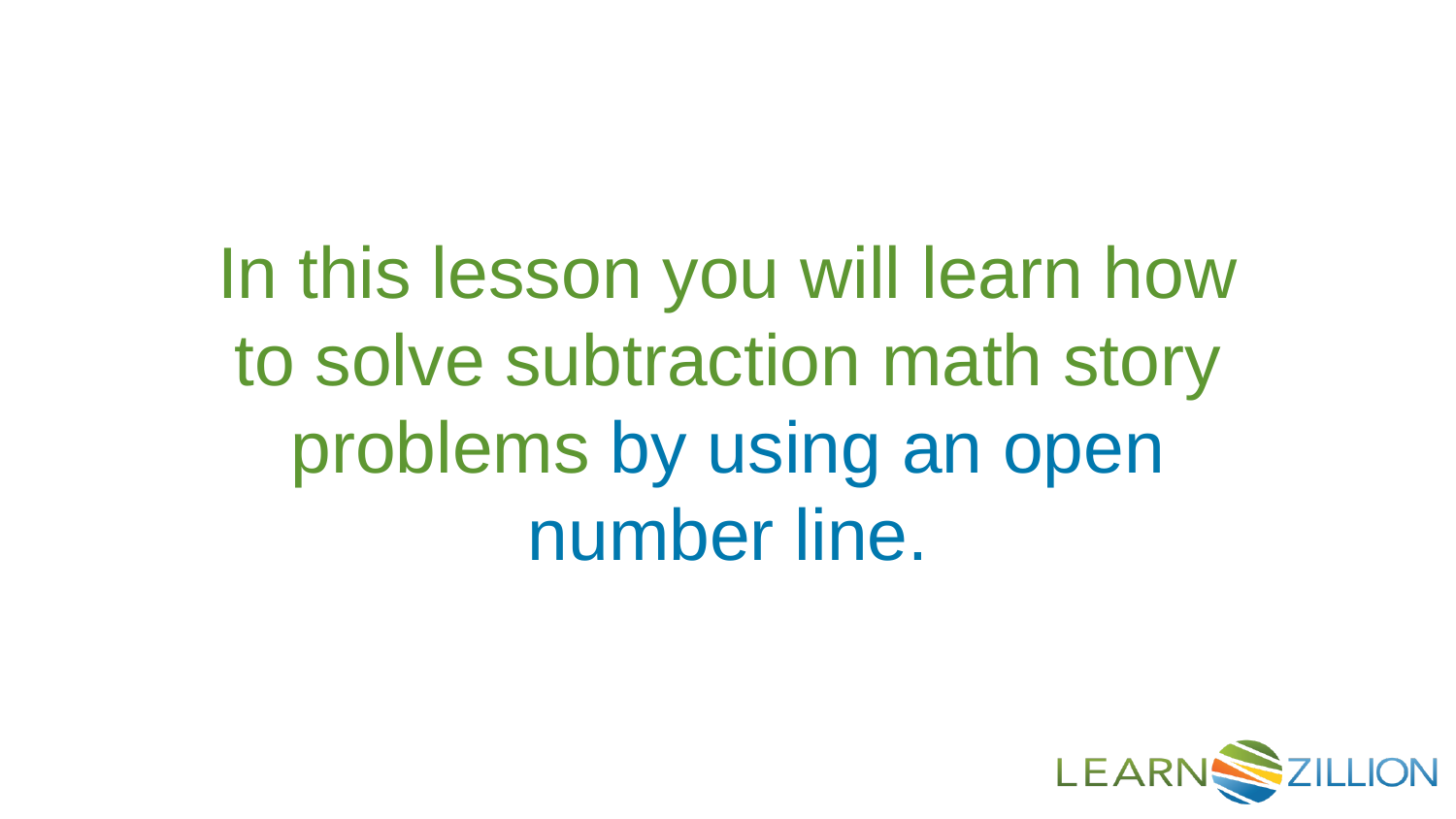

In this lesson you will learn how to solve subtraction math story problems by using an open number line.